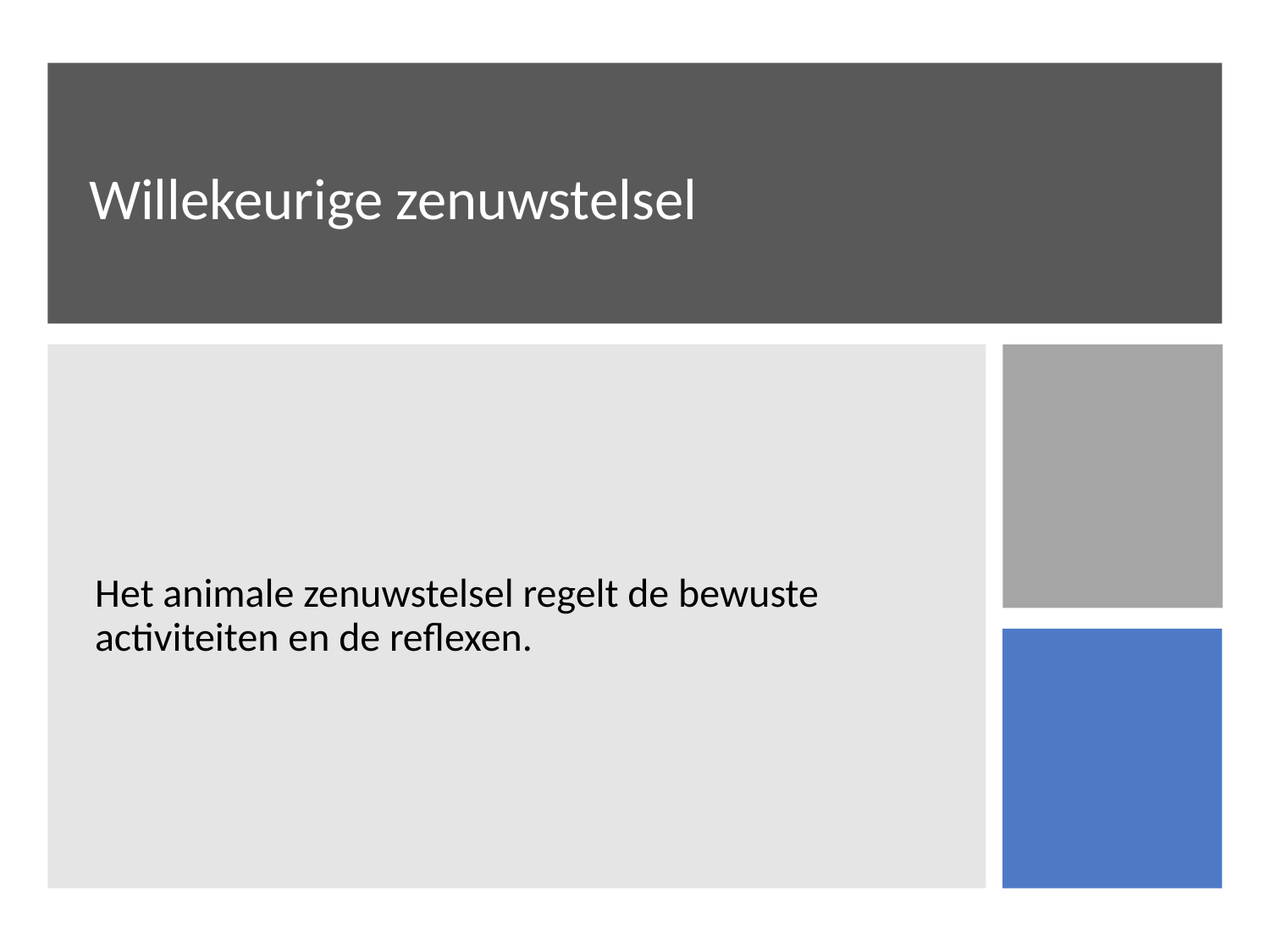

# Willekeurige zenuwstelsel

Het animale zenuwstelsel regelt de bewuste activiteiten en de reflexen.